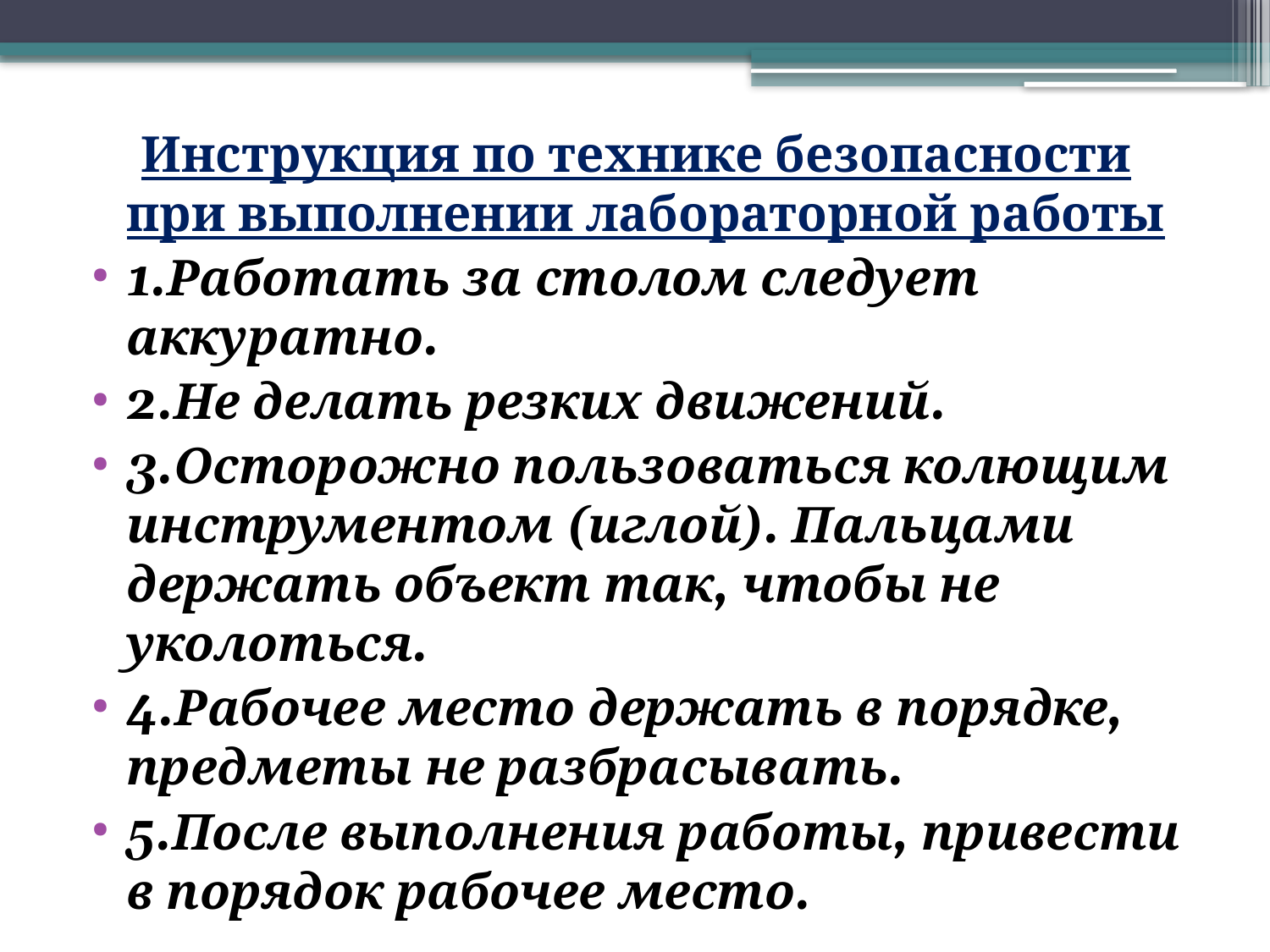

Инструкция по технике безопасности при выполнении лабораторной работы
1.Работать за столом следует аккуратно.
2.Не делать резких движений.
3.Осторожно пользоваться колющим инструментом (иглой). Пальцами держать объект так, чтобы не уколоться.
4.Рабочее место держать в порядке, предметы не разбрасывать.
5.После выполнения работы, привести в порядок рабочее место.

#